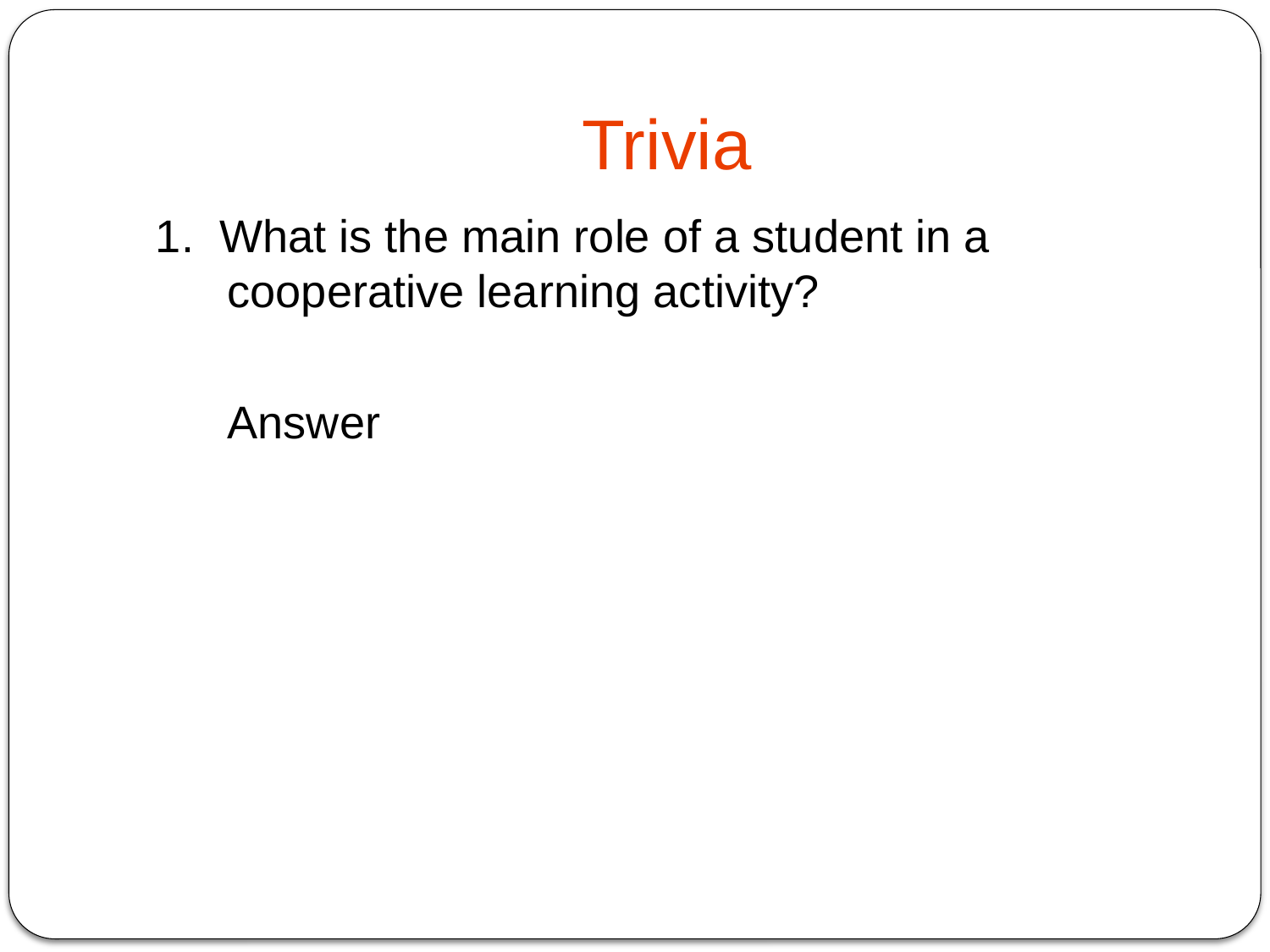

# Trivia
1.  What is the main role of a student in a cooperative learning activity?

	Answer